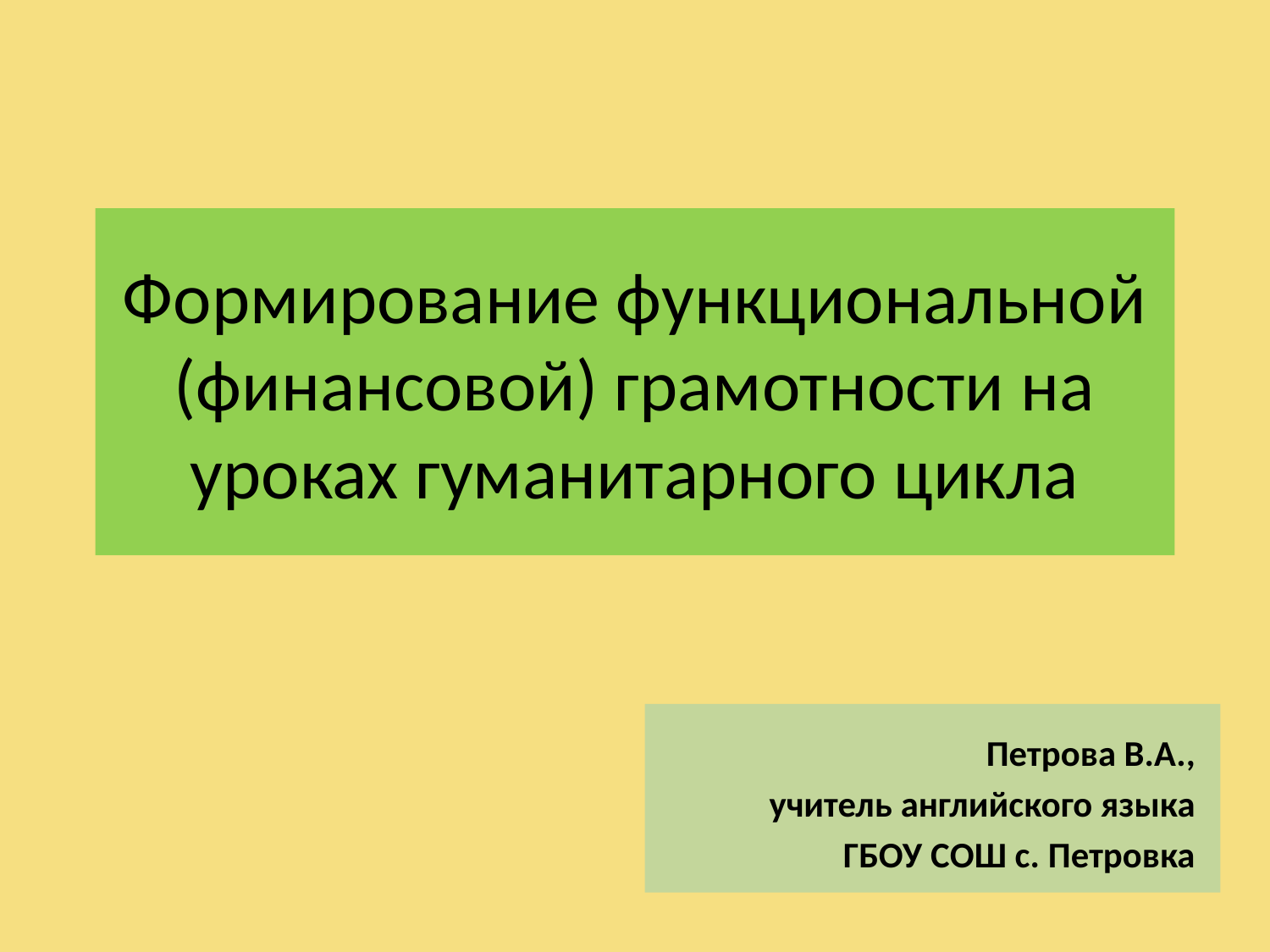

# Формирование функциональной (финансовой) грамотности на уроках гуманитарного цикла

Петрова В.А.,
учитель английского языка
ГБОУ СОШ с. Петровка